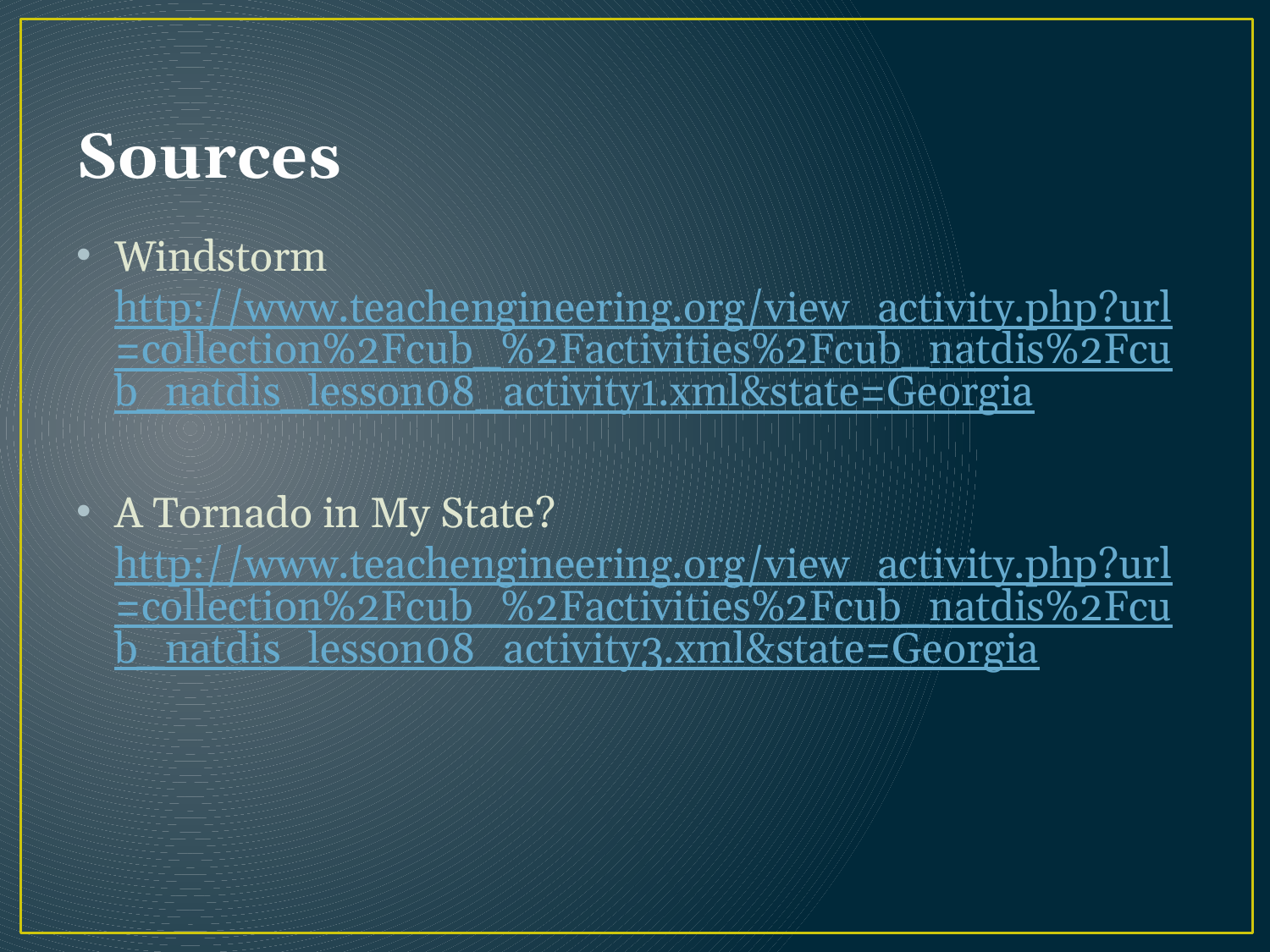

# Sources
Windstorm http://www.teachengineering.org/view_activity.php?url=collection%2Fcub_%2Factivities%2Fcub_natdis%2Fcub_natdis_lesson08_activity1.xml&state=Georgia

A Tornado in My State? http://www.teachengineering.org/view_activity.php?url=collection%2Fcub_%2Factivities%2Fcub_natdis%2Fcub_natdis_lesson08_activity3.xml&state=Georgia